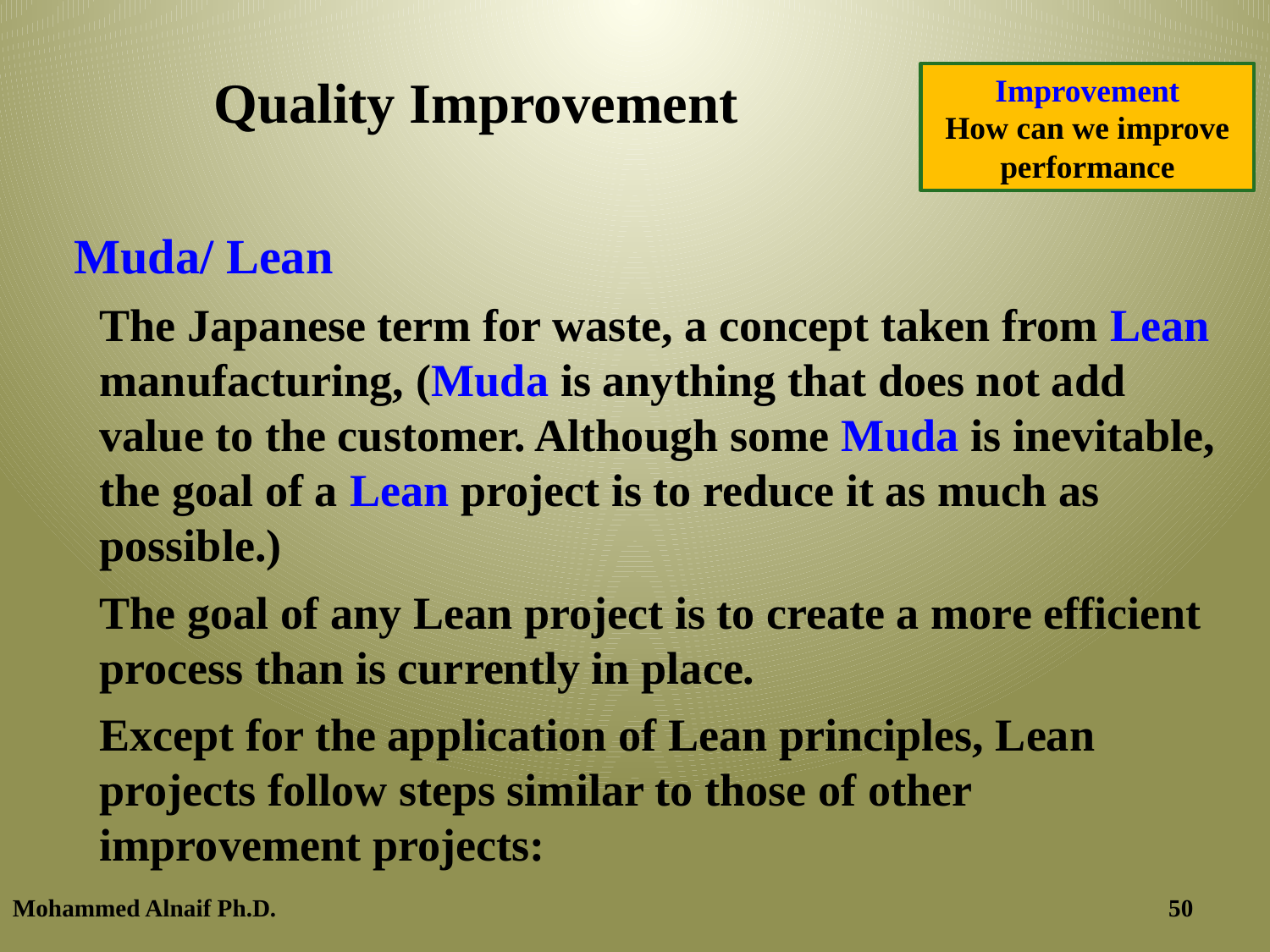

# Quality Improvement
Improvement
How can we improve performance
Muda/ Lean
The Japanese term for waste, a concept taken from Lean manufacturing, (Muda is anything that does not add value to the customer. Although some Muda is inevitable, the goal of a Lean project is to reduce it as much as possible.)
The goal of any Lean project is to create a more efficient process than is currently in place.
Except for the application of Lean principles, Lean projects follow steps similar to those of other improvement projects:

Mohammed Alnaif Ph.D.
11/20/2016
50